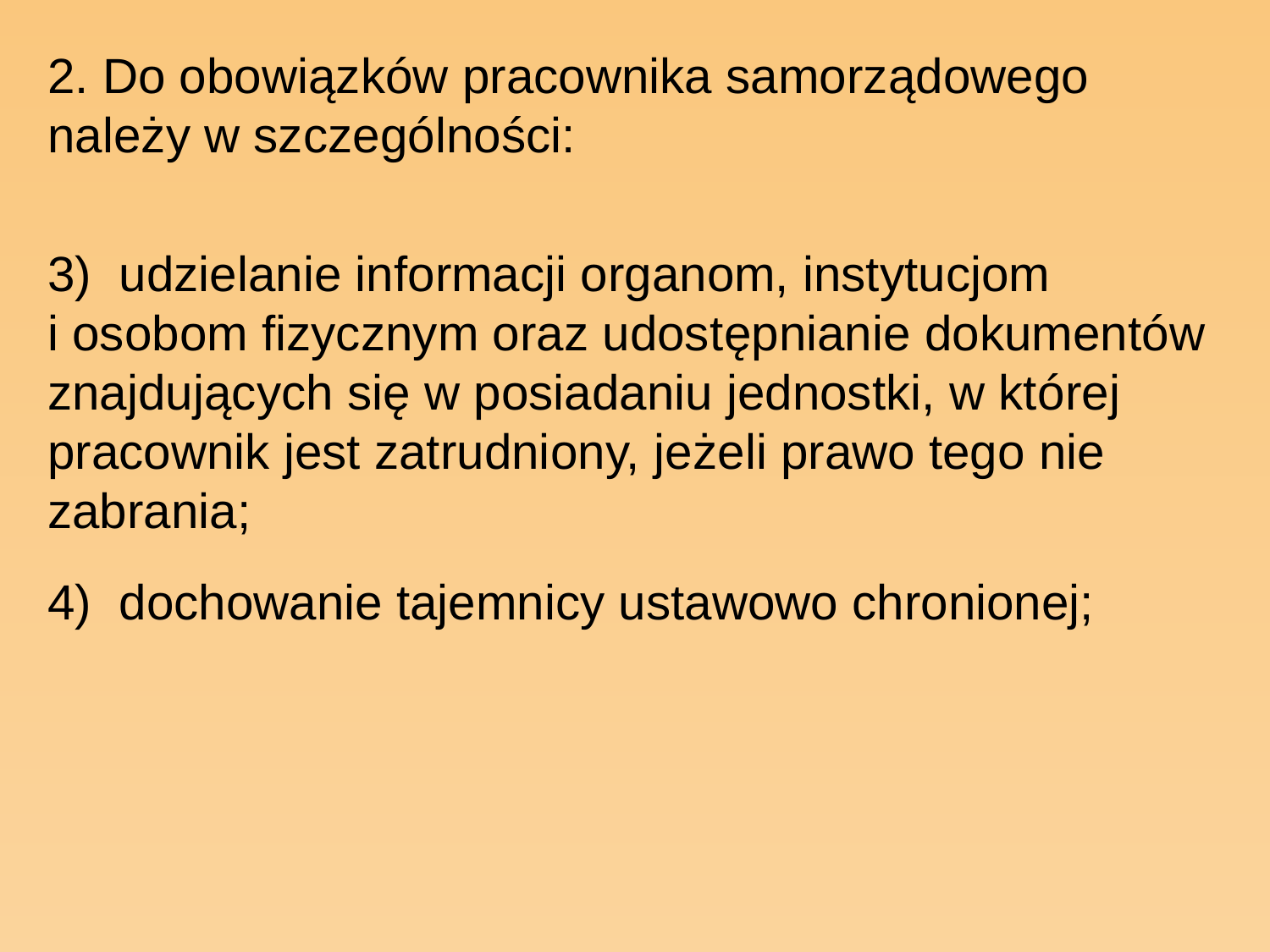

# 2. Do obowiązków pracownika samorządowego należy w szczególności:

3)  udzielanie informacji organom, instytucjom
i osobom fizycznym oraz udostępnianie dokumentów znajdujących się w posiadaniu jednostki, w której pracownik jest zatrudniony, jeżeli prawo tego nie zabrania;

4)  dochowanie tajemnicy ustawowo chronionej;